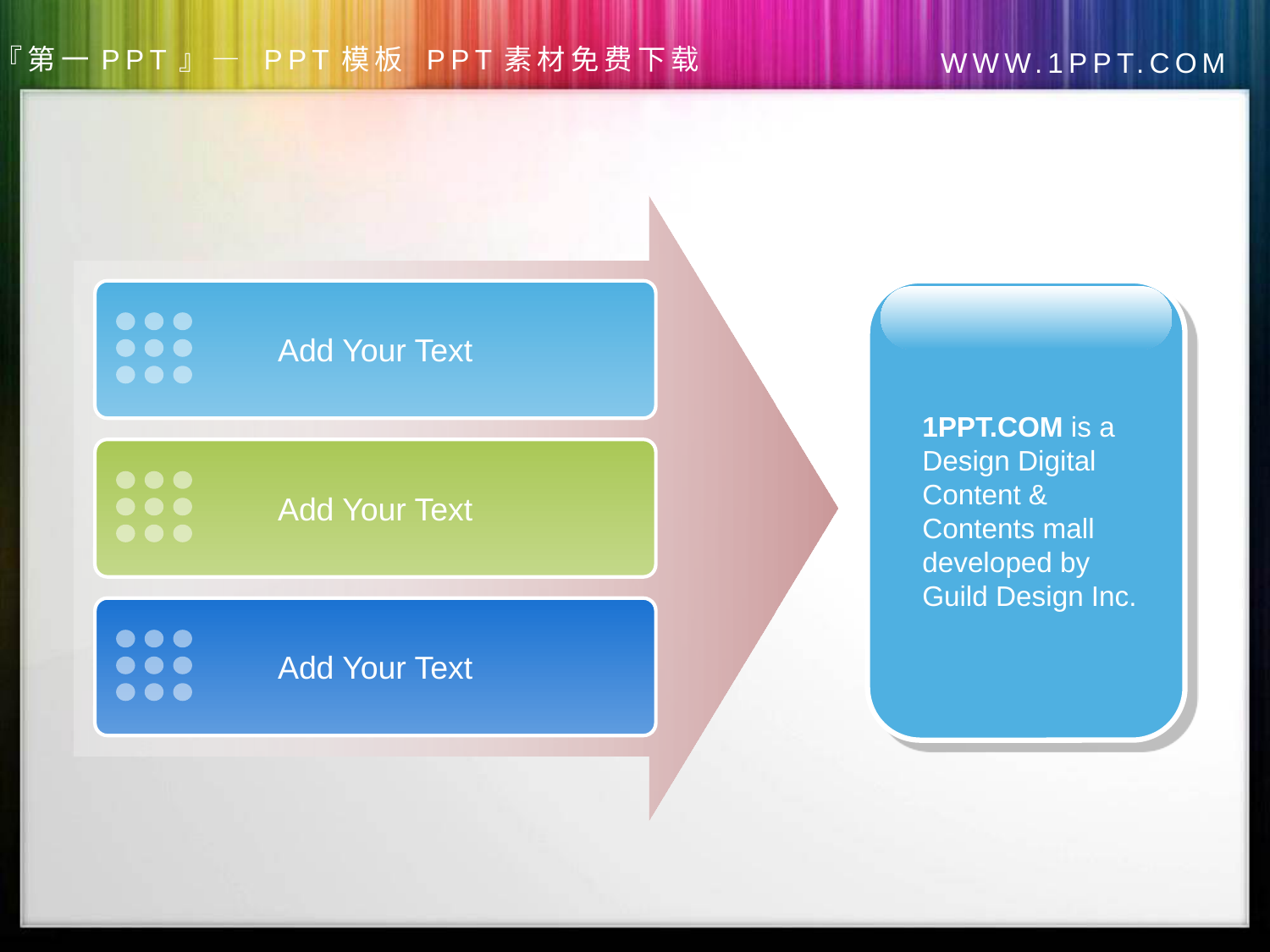

Add Your Text

1PPT.COM is a Design Digital Content & Contents mall developed by Guild Design Inc.
Add Your Text

Add Your Text